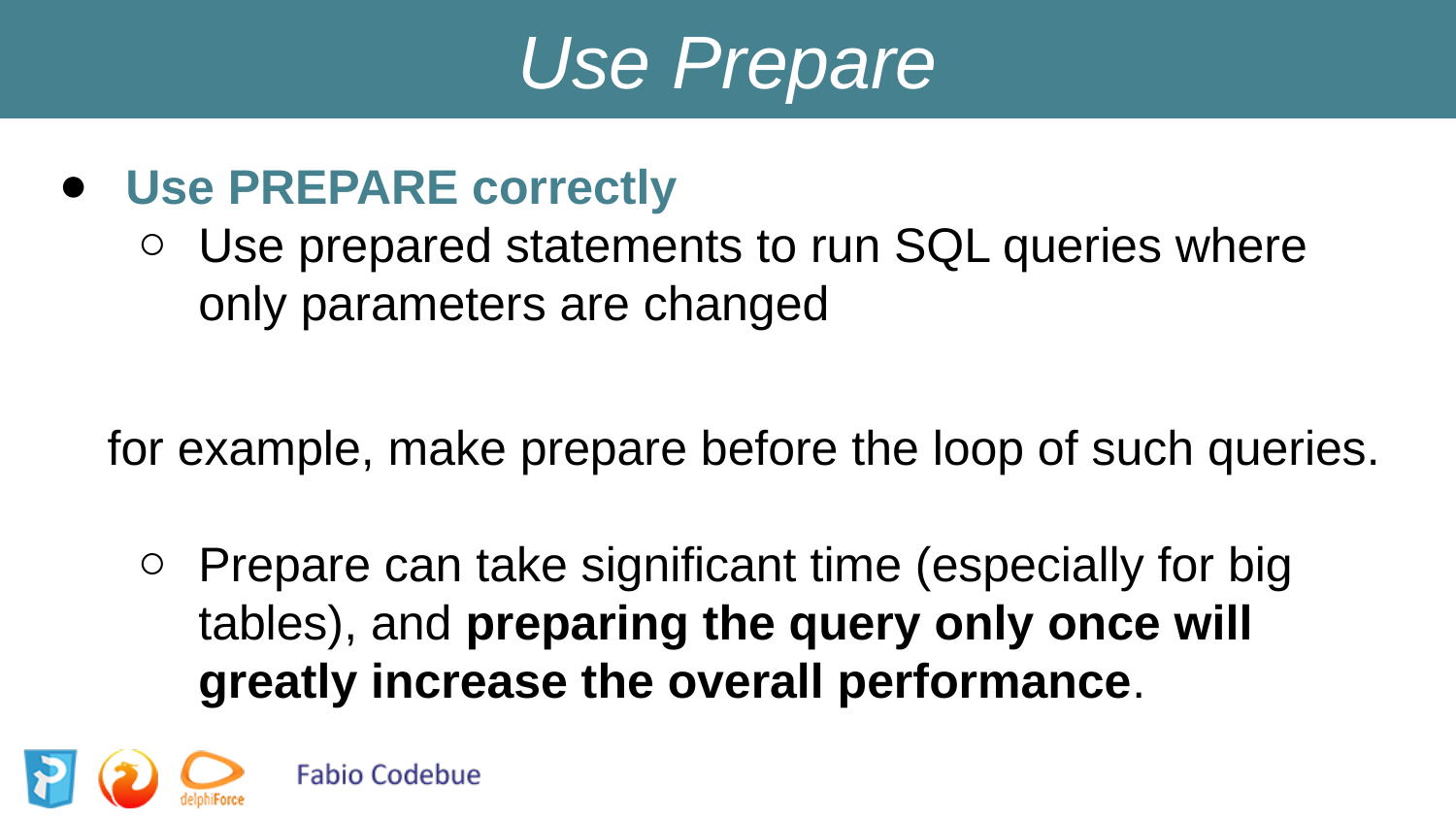

Use Prepare
Use PREPARE correctly
Use prepared statements to run SQL queries where only parameters are changed

for example, make prepare before the loop of such queries.

Prepare can take significant time (especially for big tables), and preparing the query only once will greatly increase the overall performance.